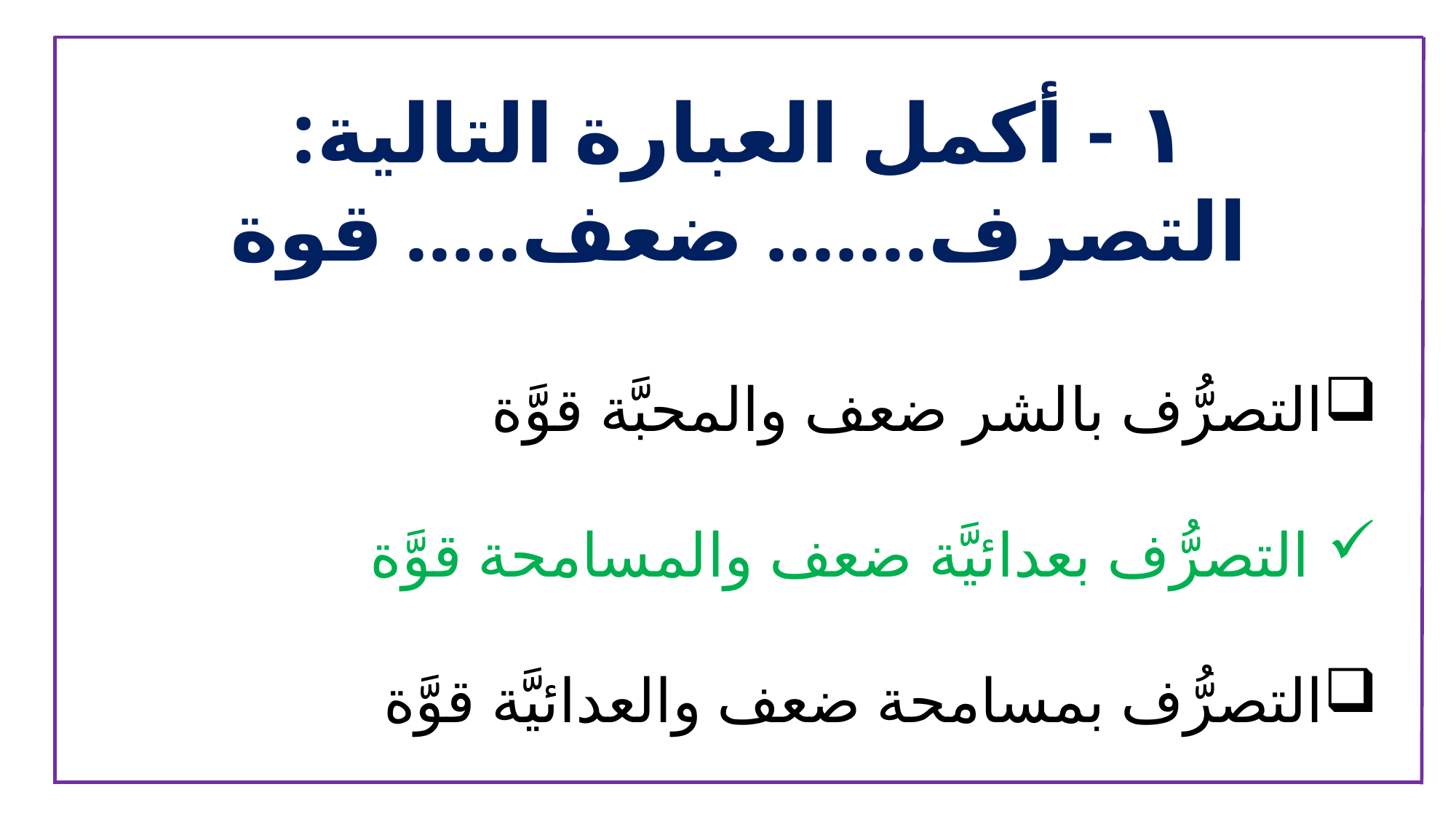

١ - أكمل العبارة التالية: التصرف....... ضعف..... قوة
التصرُّف بالشر ضعف والمحبَّة قوَّة
التصرُّف بعدائيَّة ضعف والمسامحة قوَّة
التصرُّف بمسامحة ضعف والعدائيَّة قوَّة